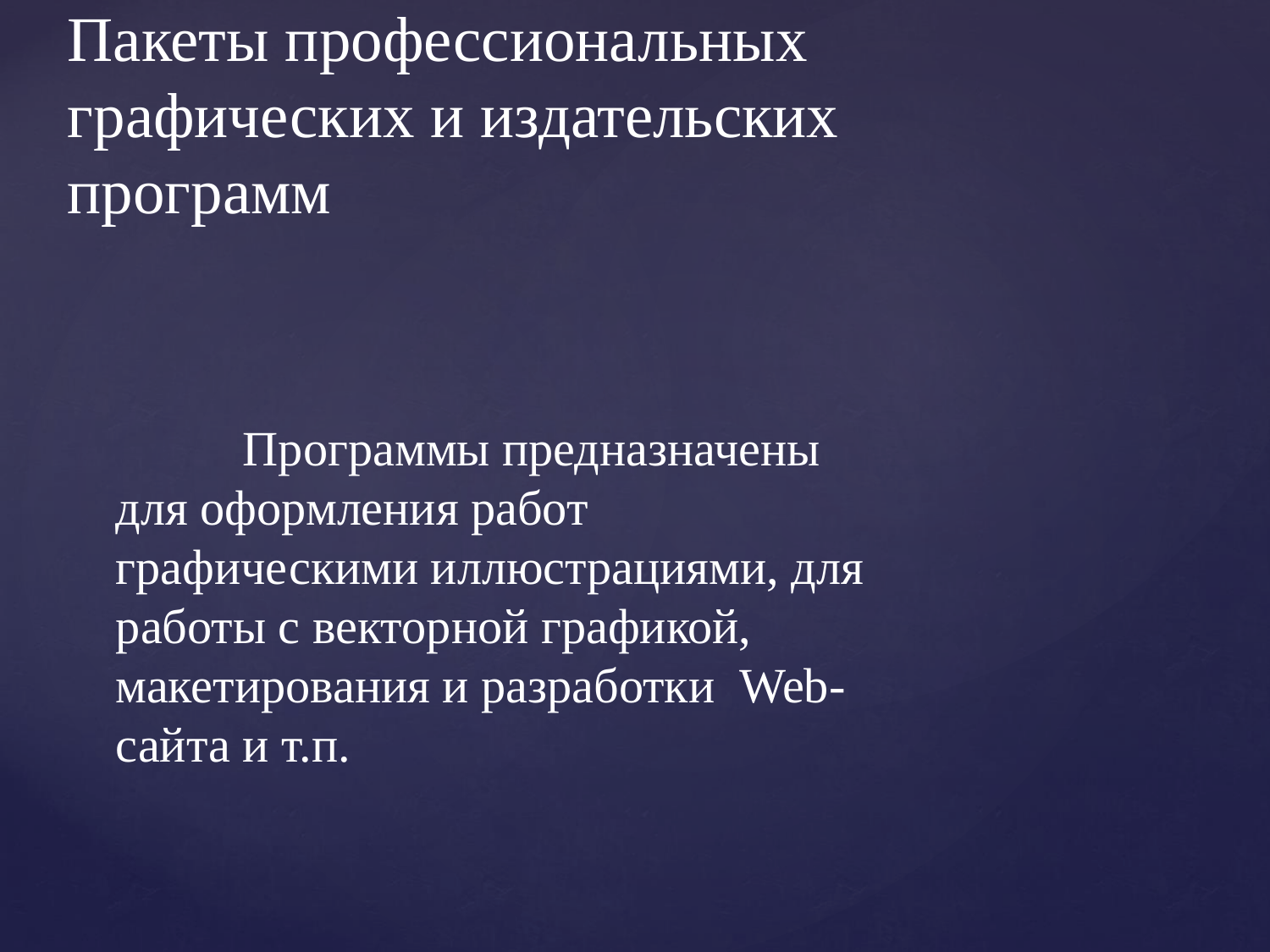

# Пакеты профессиональных графических и издательских программ

		Программы предназначены для оформления работ графическими иллюстрациями, для работы с векторной графикой, макетирования и разработки  Web-сайта и т.п.